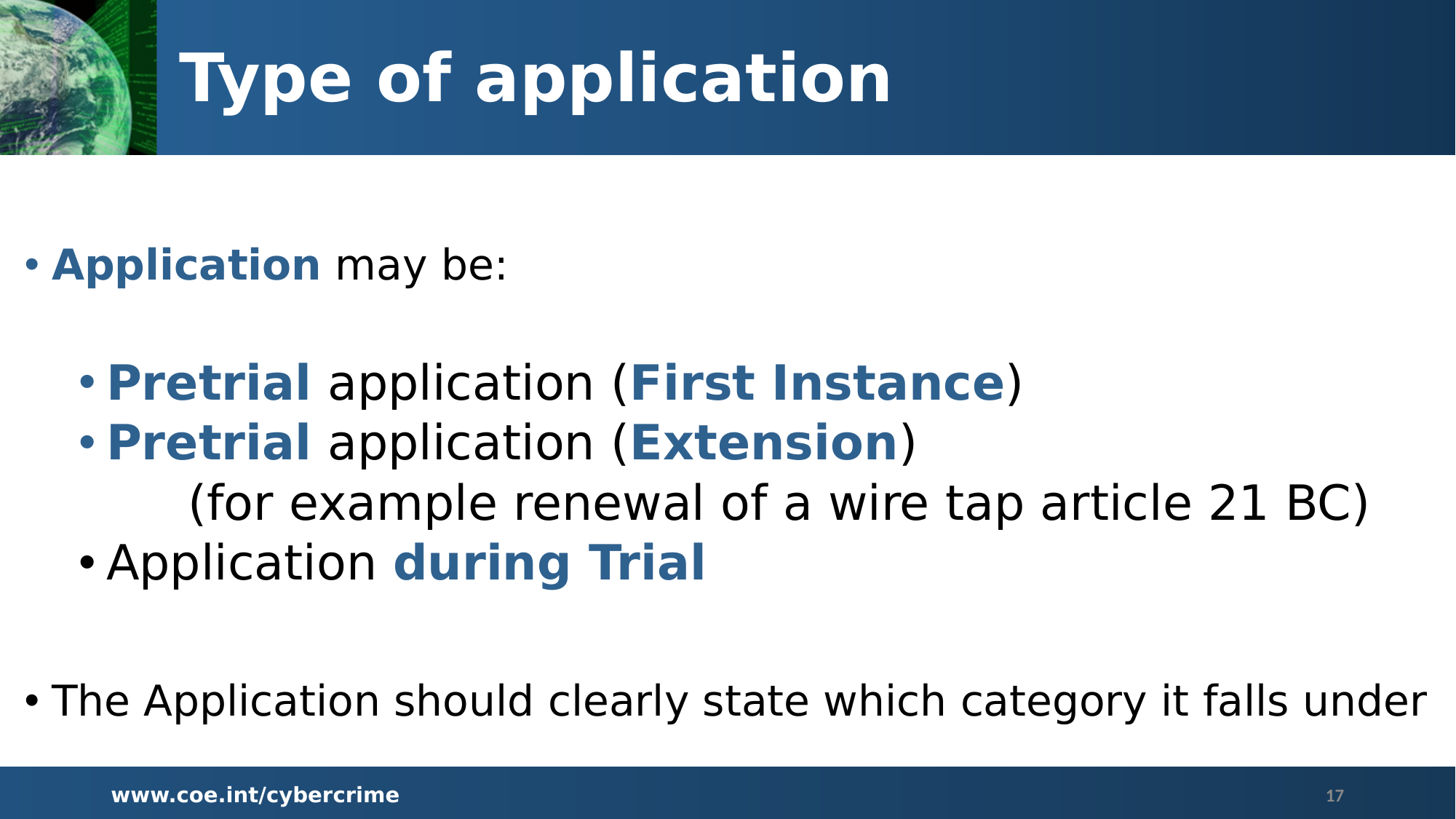

# Type of application

Application may be:

Pretrial application (First Instance)
Pretrial application (Extension)
	(for example renewal of a wire tap article 21 BC)
Application during Trial

The Application should clearly state which category it falls under
www.coe.int/cybercrime
17